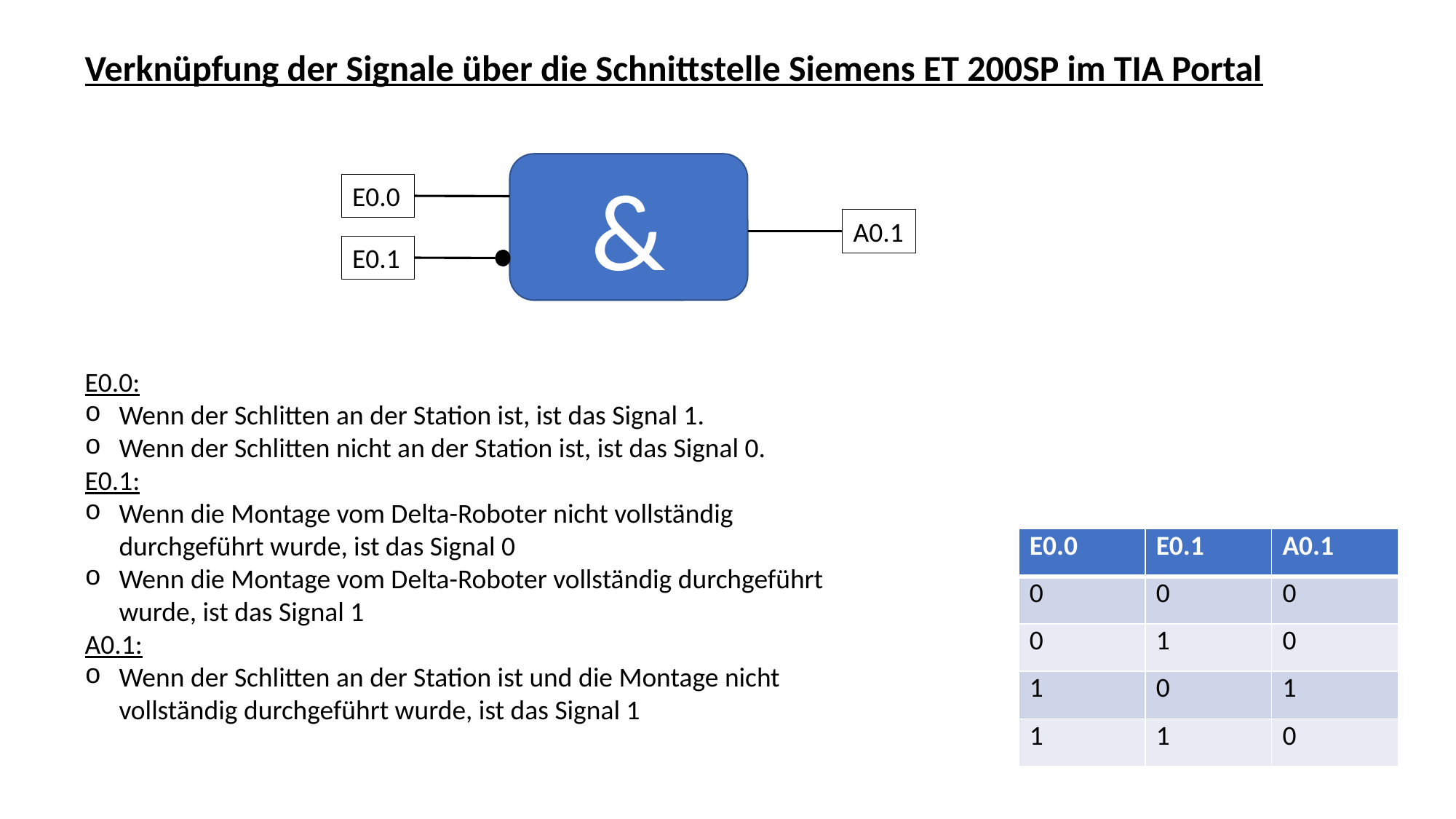

Verknüpfung der Signale über die Schnittstelle Siemens ET 200SP im TIA Portal
&
E0.0
A0.1
E0.1

E0.0:
Wenn der Schlitten an der Station ist, ist das Signal 1.
Wenn der Schlitten nicht an der Station ist, ist das Signal 0.
E0.1:
Wenn die Montage vom Delta-Roboter nicht vollständig durchgeführt wurde, ist das Signal 0
Wenn die Montage vom Delta-Roboter vollständig durchgeführt wurde, ist das Signal 1
A0.1:
Wenn der Schlitten an der Station ist und die Montage nicht vollständig durchgeführt wurde, ist das Signal 1

| E0.0 | E0.1 | A0.1 |
| --- | --- | --- |
| 0 | 0 | 0 |
| 0 | 1 | 0 |
| 1 | 0 | 1 |
| 1 | 1 | 0 |